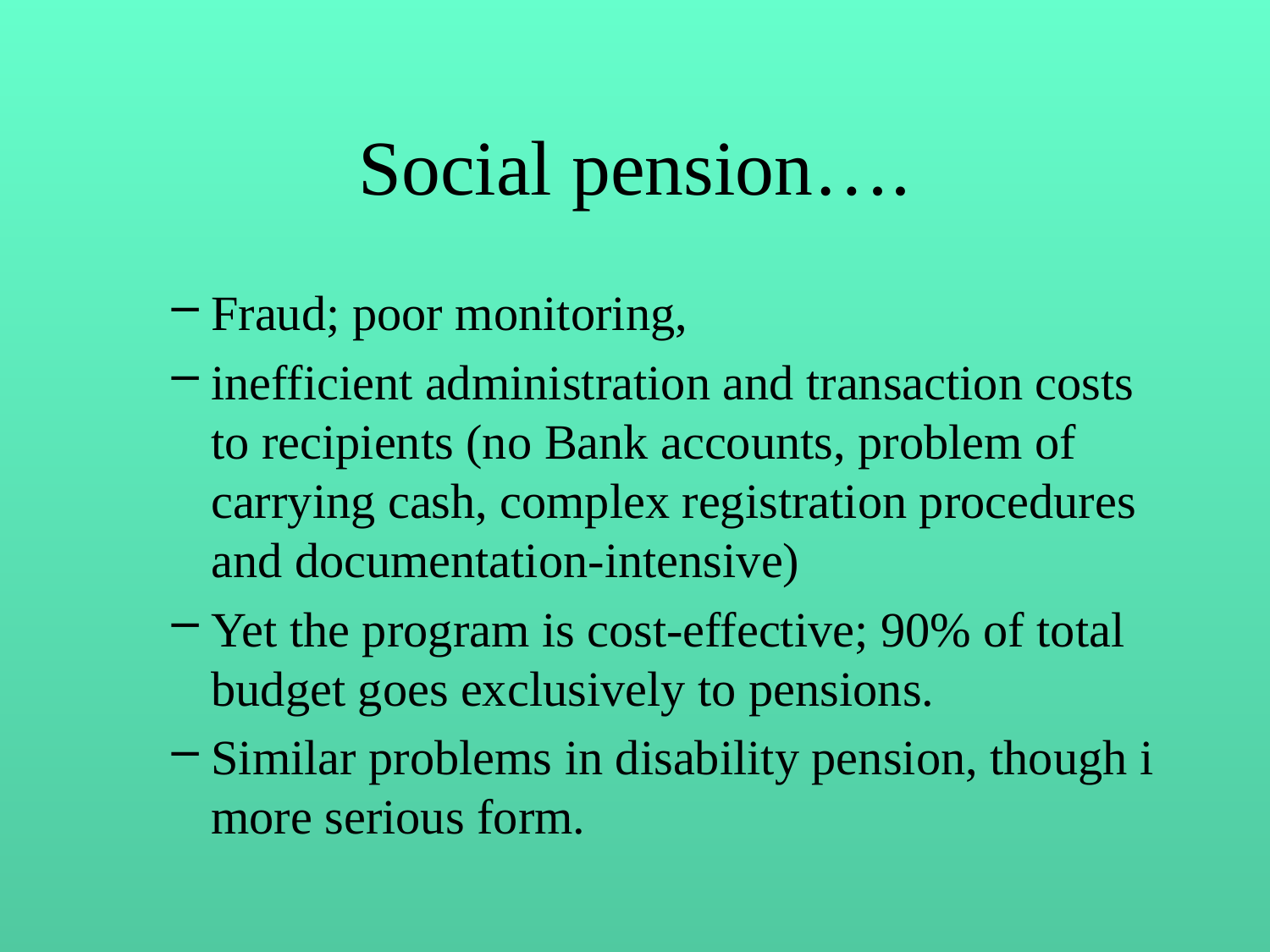

# Social pension….
Fraud; poor monitoring,
inefficient administration and transaction costs to recipients (no Bank accounts, problem of carrying cash, complex registration procedures and documentation-intensive)
Yet the program is cost-effective; 90% of total budget goes exclusively to pensions.
Similar problems in disability pension, though i more serious form.